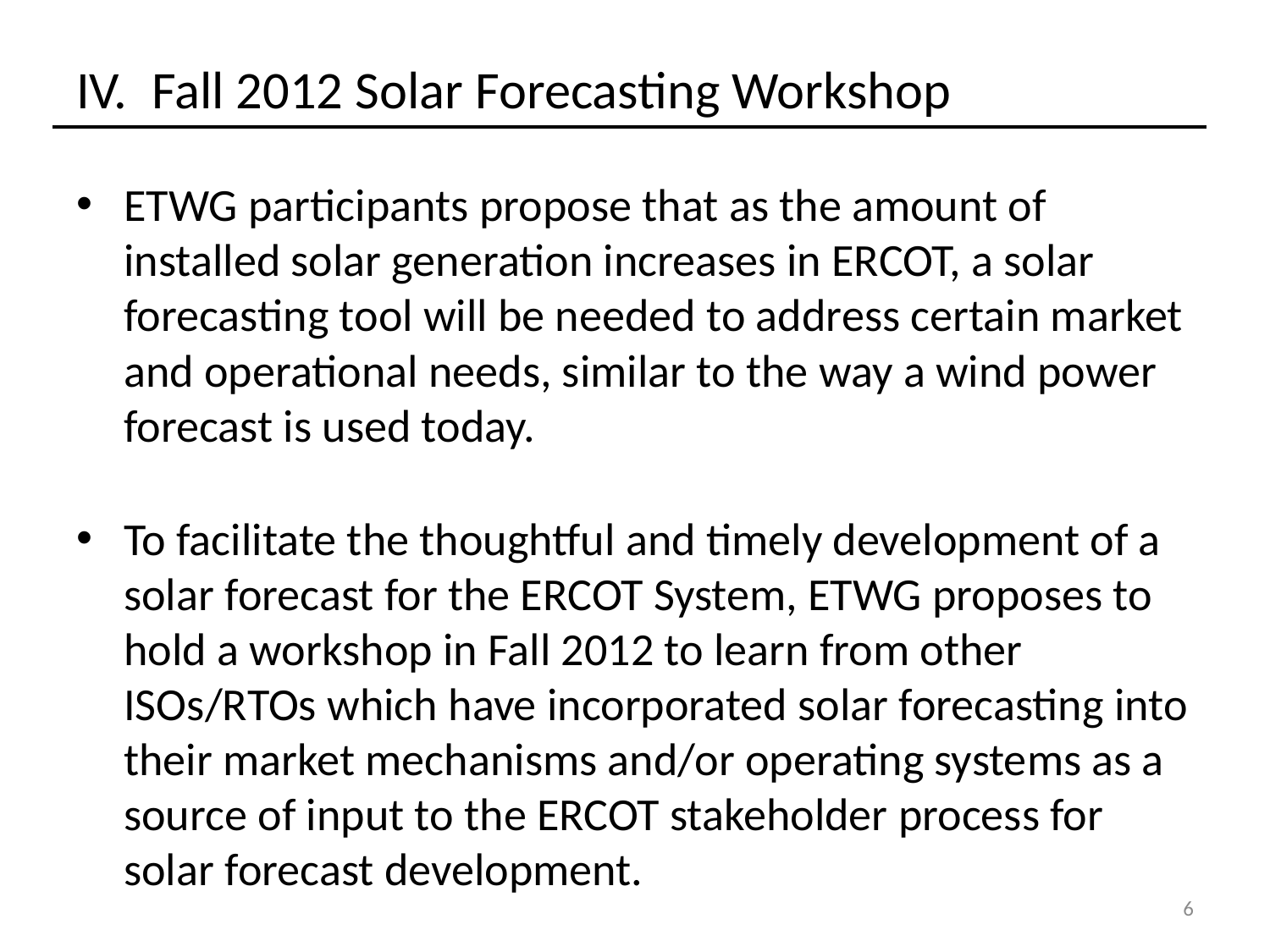

# IV.  Fall 2012 Solar Forecasting Workshop
ETWG participants propose that as the amount of installed solar generation increases in ERCOT, a solar forecasting tool will be needed to address certain market and operational needs, similar to the way a wind power forecast is used today.

To facilitate the thoughtful and timely development of a solar forecast for the ERCOT System, ETWG proposes to hold a workshop in Fall 2012 to learn from other ISOs/RTOs which have incorporated solar forecasting into their market mechanisms and/or operating systems as a source of input to the ERCOT stakeholder process for solar forecast development.
6